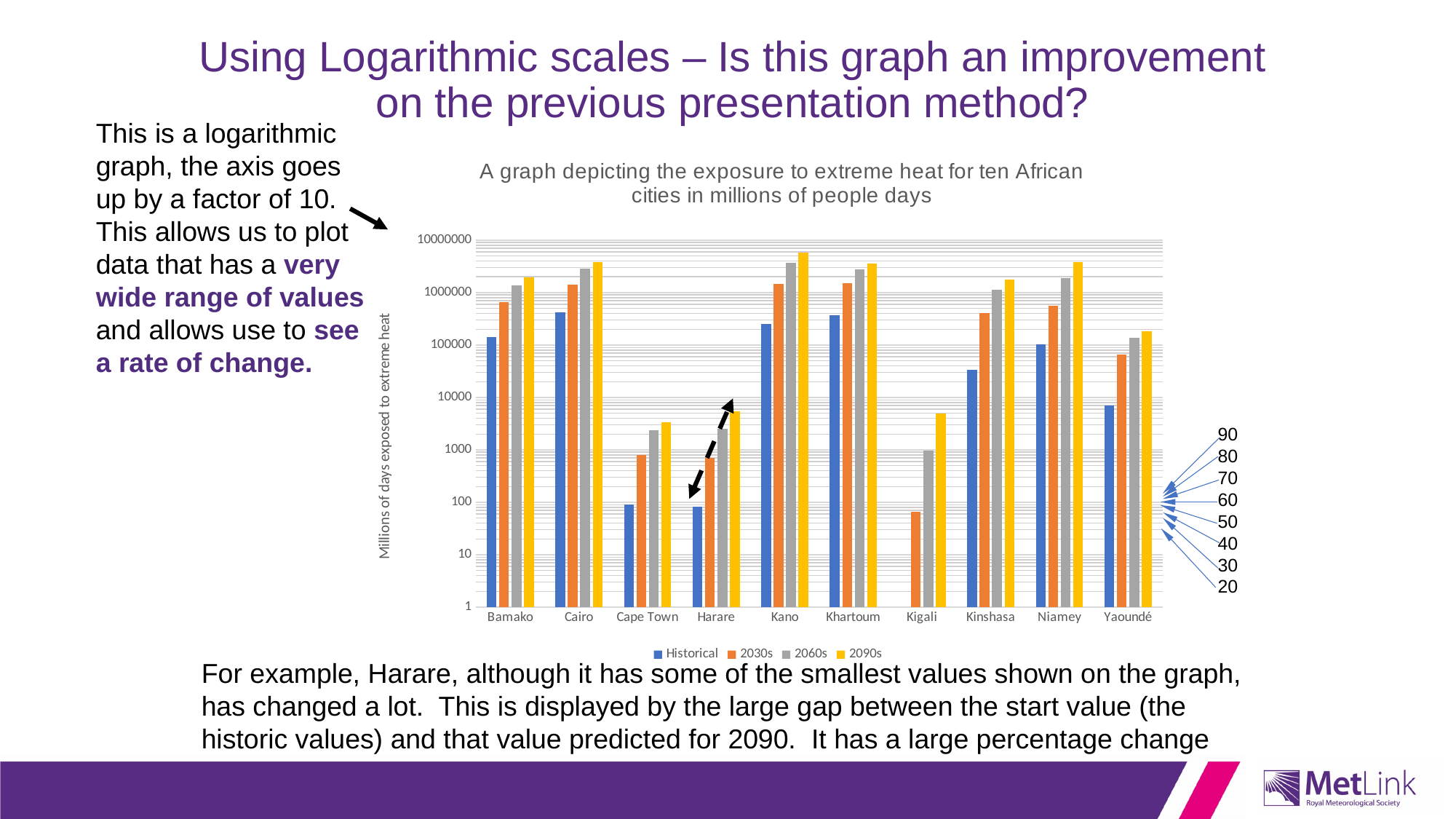

# Using Logarithmic scales – Is this graph an improvement on the previous presentation method?
This is a logarithmic graph, the axis goes up by a factor of 10.  This allows us to plot data that has a very wide range of values and allows use to see a rate of change.

### Chart: A graph depicting the exposure to extreme heat for ten African cities in millions of people days

| Category | Historical | 2030s | 2060s | 2090s |
|---|---|---|---|---|
| Bamako | 141068.337457751 | 652205.975026561 | 1369453.67672189 | 1936753.71628966 |
| Cairo | 419560.94342380797 | 1425743.46955756 | 2910531.3491441202 | 3777410.14662581 |
| Cape Town | 91.7653427698348 | 799.537814513001 | 2385.4477281239 | 3404.57411690769 |
| Harare | 82.473557877499 | 713.5047865289939 | 2528.53827352489 | 5414.185182444559 |
| Kano | 248981.700700883 | 1484364.55204165 | 3674956.62068449 | 5849809.95756594 |
| Khartoum | 368389.75710307603 | 1517693.91767358 | 2780374.98872566 | 3542765.0196266198 |
| Kigali | 0.0 | 65.5567061048388 | 974.428294992012 | 4884.1158300711595 |
| Kinshasa | 33789.296961679596 | 401601.393995698 | 1120685.31171642 | 1764029.53702585 |
| Niamey | 104471.388665388 | 560860.0956617229 | 1873216.7657102 | 3790868.69241833 |
| Yaoundé | 7028.03098271363 | 66549.32129050221 | 138229.354410881 | 180862.728306929 |
90
80
70
60
50
40
30
20
For example, Harare, although it has some of the smallest values shown on the graph, has changed a lot.  This is displayed by the large gap between the start value (the historic values) and that value predicted for 2090.  It has a large percentage change